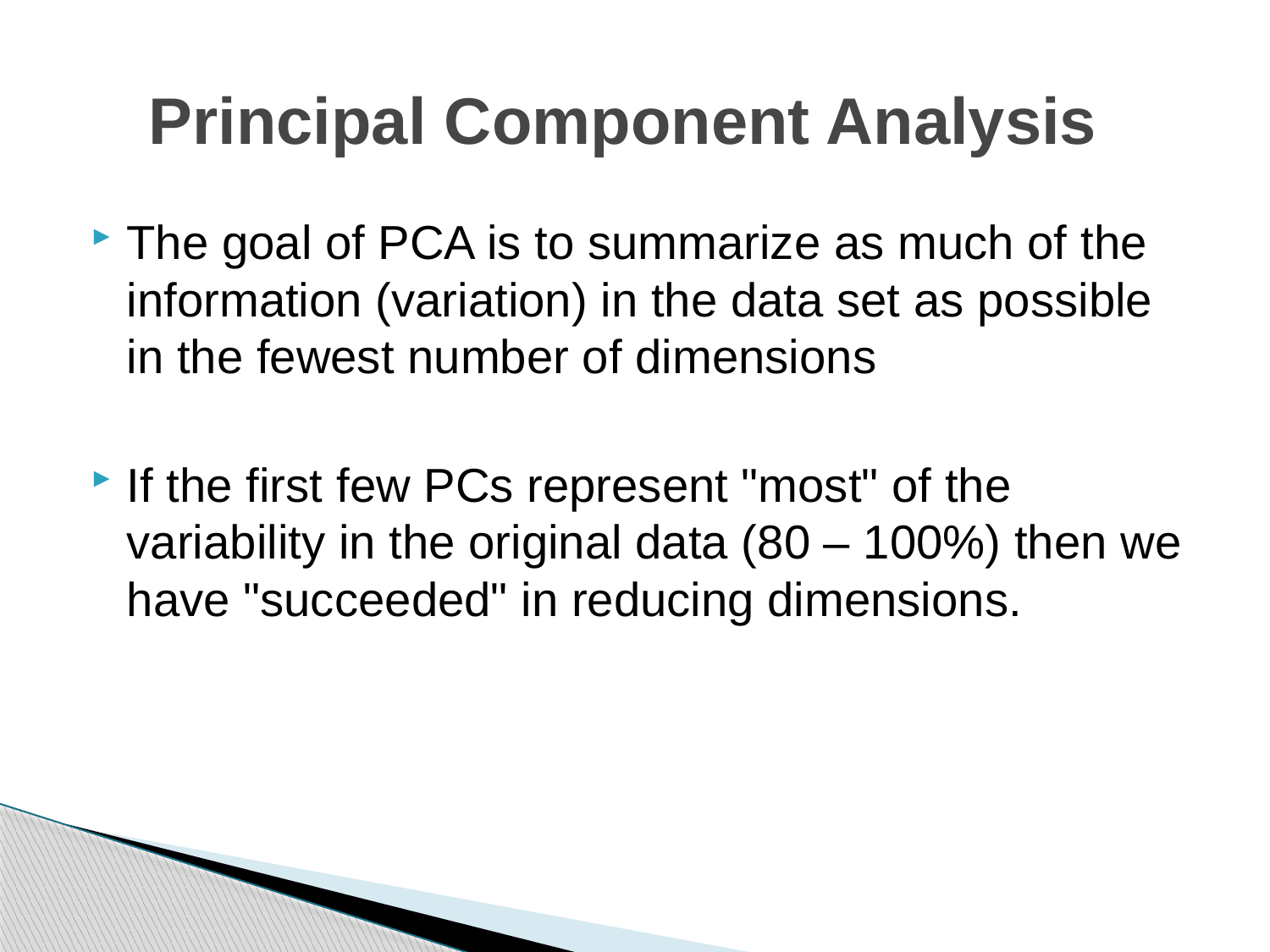

# Principal Component Analysis
The goal of PCA is to summarize as much of the information (variation) in the data set as possible in the fewest number of dimensions

If the first few PCs represent "most" of the variability in the original data (80 – 100%) then we have "succeeded" in reducing dimensions.